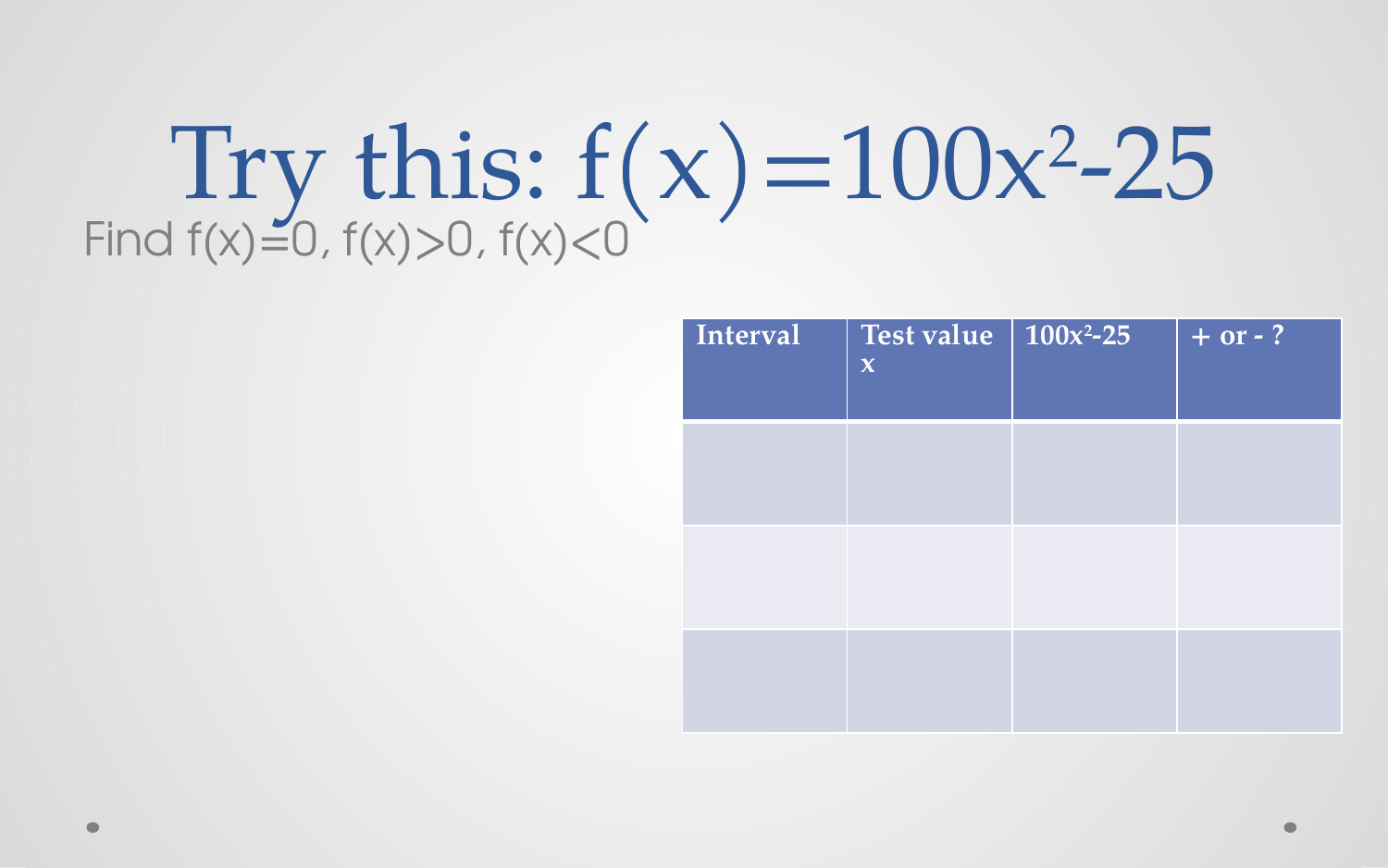

# Try this: f(x)=100x2-25
Find f(x)=0, f(x)>0, f(x)<0
| Interval | Test value x | 100x2-25 | + or - ? |
| --- | --- | --- | --- |
|  |  |  |  |
|  |  |  |  |
|  |  |  |  |